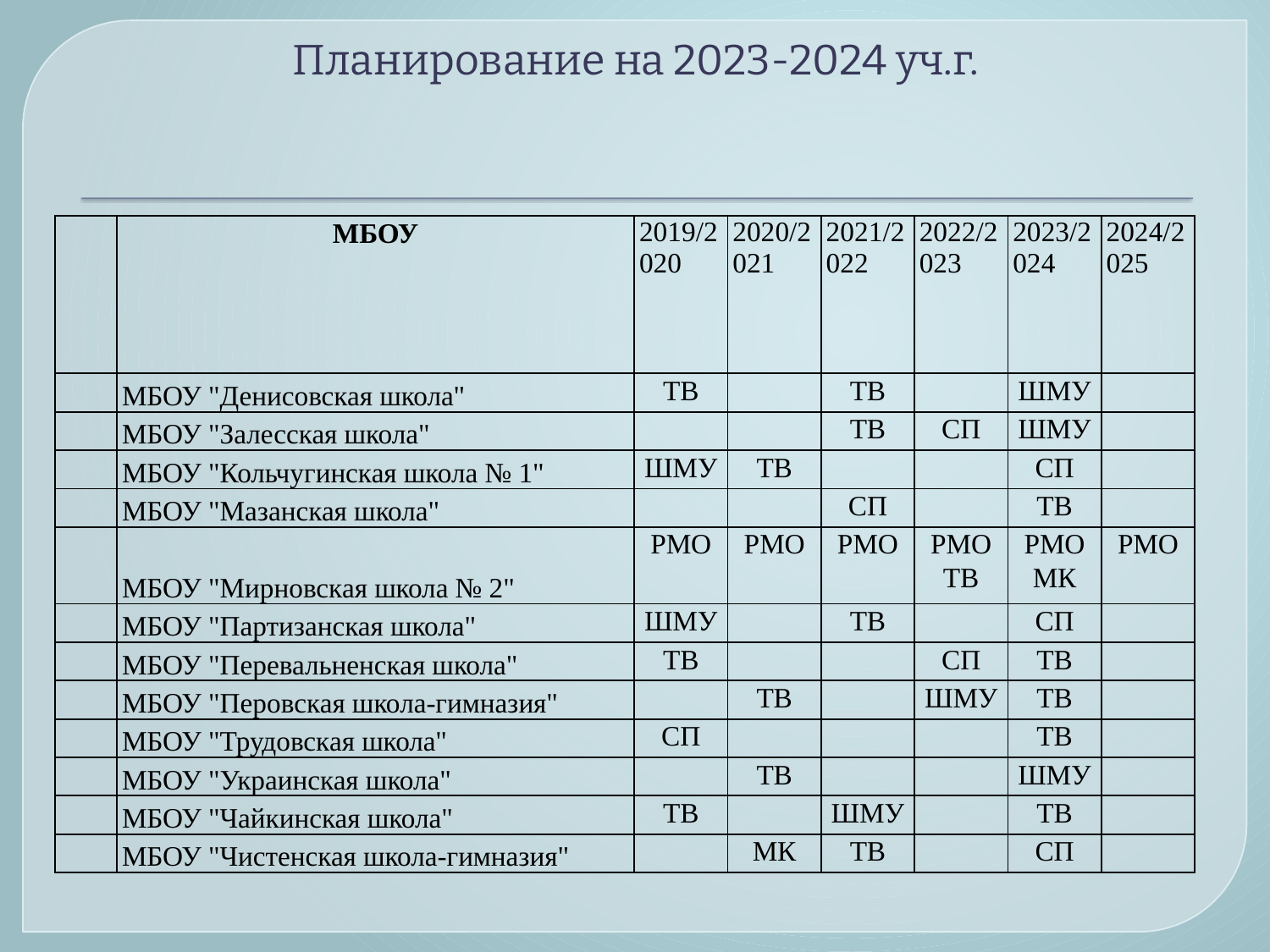

Планирование на 2023-2024 уч.г.
|  | МБОУ | 2019/2020 | 2020/2021 | 2021/2022 | 2022/2023 | 2023/2024 | 2024/2025 |
| --- | --- | --- | --- | --- | --- | --- | --- |
|  | МБОУ "Денисовская школа" | ТВ |  | ТВ |  | ШМУ |  |
|  | МБОУ "Залесская школа" |  |  | ТВ | СП | ШМУ |  |
|  | МБОУ "Кольчугинская школа № 1" | ШМУ | ТВ |  |  | СП |  |
|  | МБОУ "Мазанская школа" |  |  | СП |  | ТВ |  |
|  | МБОУ "Мирновская школа № 2" | РМО | РМО | РМО | РМО ТВ | РМО МК | РМО |
|  | МБОУ "Партизанская школа" | ШМУ |  | ТВ |  | СП |  |
|  | МБОУ "Перевальненская школа" | ТВ |  |  | СП | ТВ |  |
|  | МБОУ "Перовская школа-гимназия" |  | ТВ |  | ШМУ | ТВ |  |
|  | МБОУ "Трудовская школа" | СП |  |  |  | ТВ |  |
|  | МБОУ "Украинская школа" |  | ТВ |  |  | ШМУ |  |
|  | МБОУ "Чайкинская школа" | ТВ |  | ШМУ |  | ТВ |  |
|  | МБОУ "Чистенская школа-гимназия" |  | МК | ТВ |  | СП |  |